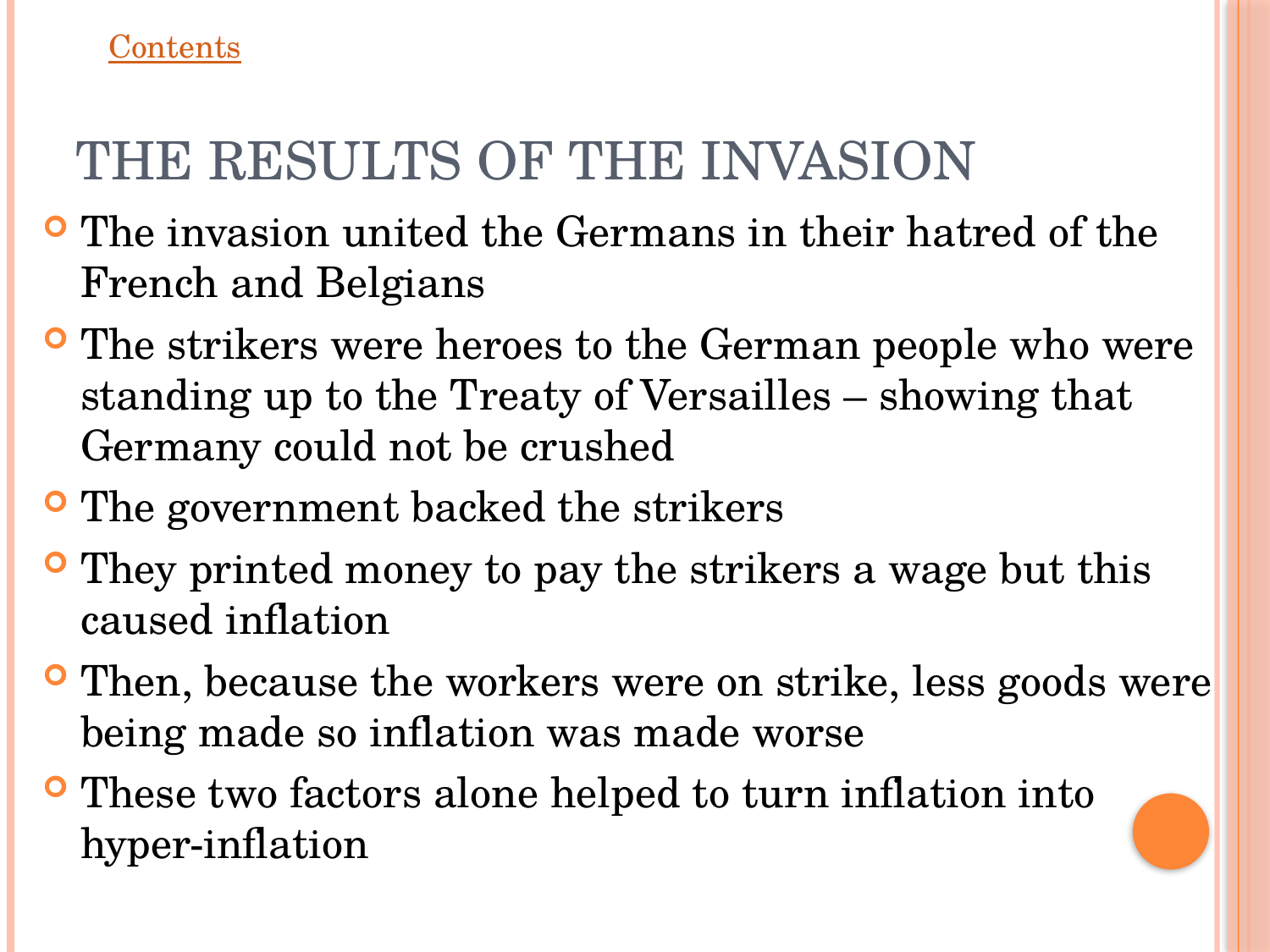

# The Results of the Invasion
The invasion united the Germans in their hatred of the French and Belgians
The strikers were heroes to the German people who were standing up to the Treaty of Versailles – showing that Germany could not be crushed
The government backed the strikers
They printed money to pay the strikers a wage but this caused inflation
Then, because the workers were on strike, less goods were being made so inflation was made worse
These two factors alone helped to turn inflation into hyper-inflation